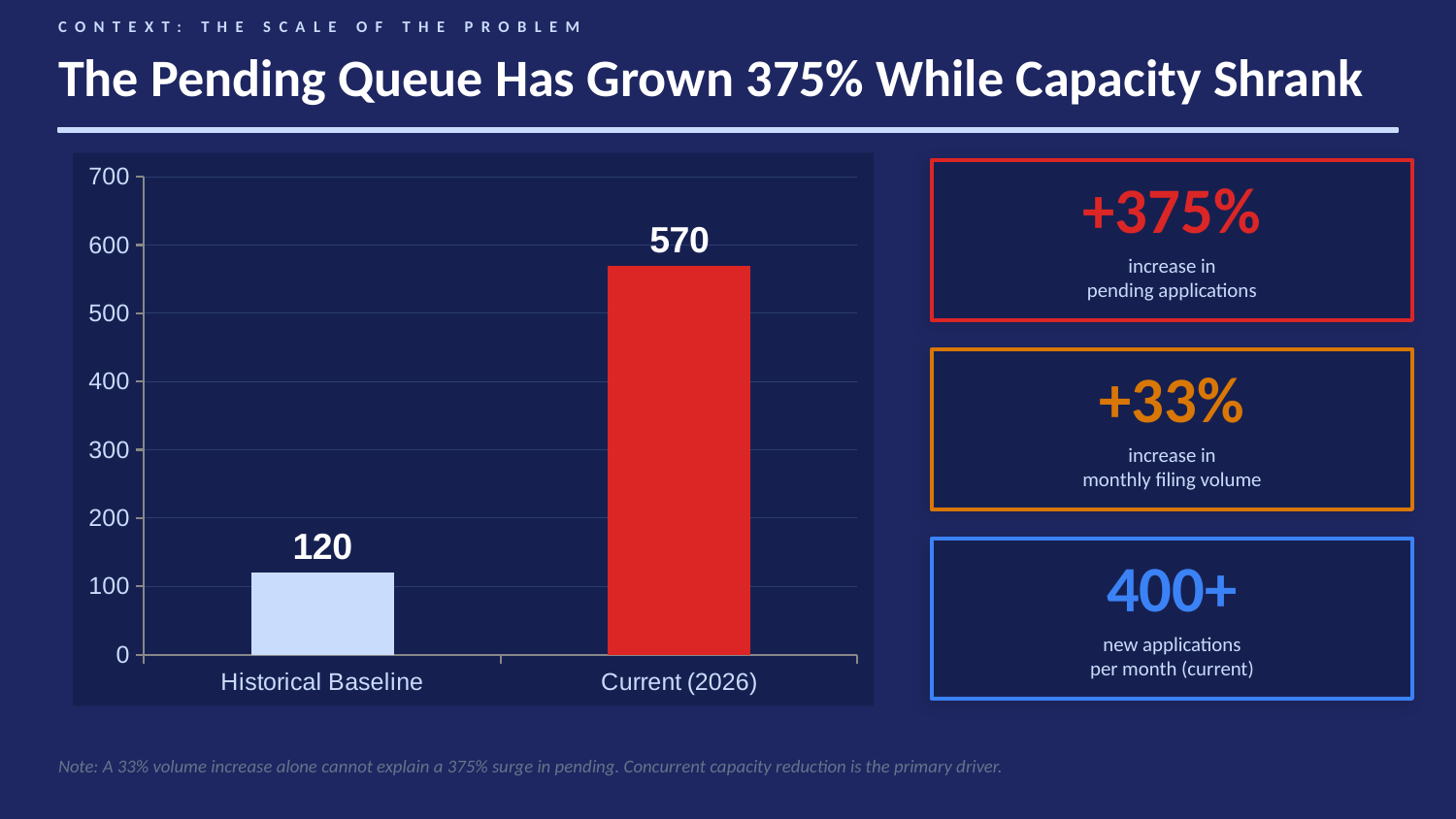

CONTEXT: THE SCALE OF THE PROBLEM
The Pending Queue Has Grown 375% While Capacity Shrank

### Chart

| Category | Pending Applications |
|---|---|
| Historical Baseline | 120.0 |
| Current (2026) | 570.0 |
+375%
increase in
pending applications

+33%
increase in
monthly filing volume

400+
new applications
per month (current)
Note: A 33% volume increase alone cannot explain a 375% surge in pending. Concurrent capacity reduction is the primary driver.